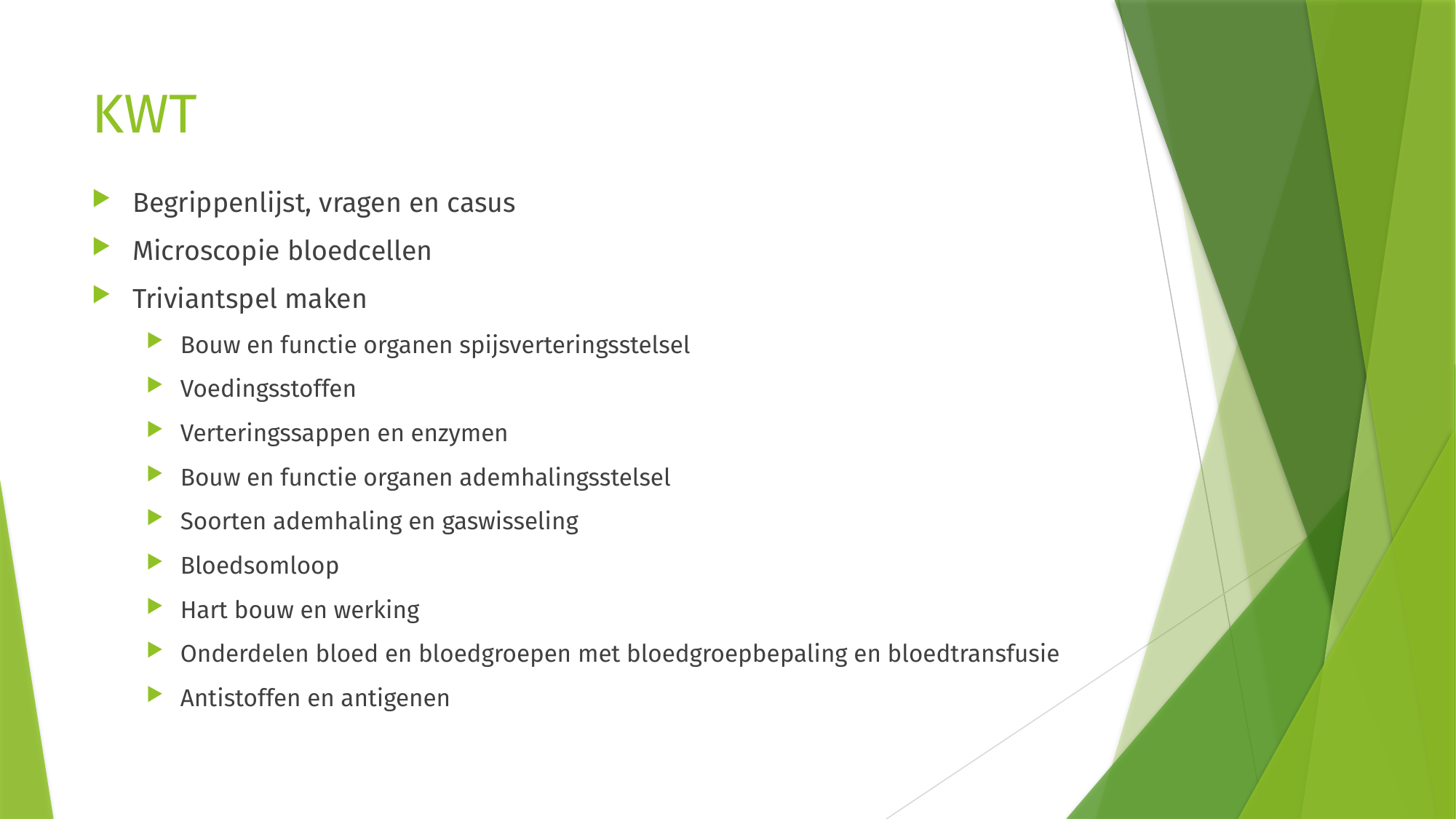

# KWT
Begrippenlijst, vragen en casus
Microscopie bloedcellen
Triviantspel maken
Bouw en functie organen spijsverteringsstelsel
Voedingsstoffen
Verteringssappen en enzymen
Bouw en functie organen ademhalingsstelsel
Soorten ademhaling en gaswisseling
Bloedsomloop
Hart bouw en werking
Onderdelen bloed en bloedgroepen met bloedgroepbepaling en bloedtransfusie
Antistoffen en antigenen